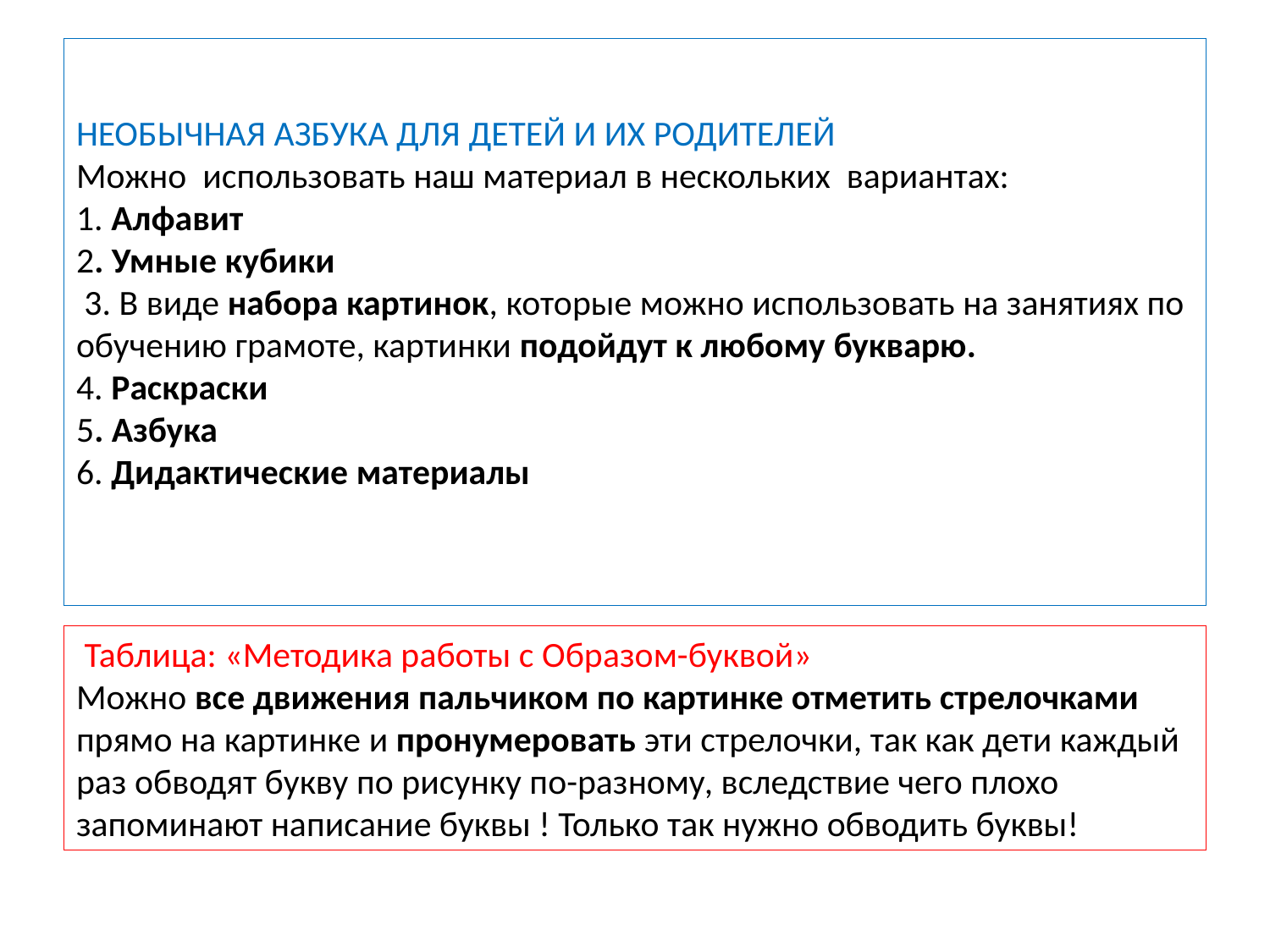

# НЕОБЫЧНАЯ АЗБУКА ДЛЯ ДЕТЕЙ И ИХ РОДИТЕЛЕЙ Можно  использовать наш материал в нескольких  вариантах: 1. Алфавит 2. Умные кубики 3. В виде набора картинок, которые можно использовать на занятиях по обучению грамоте, картинки подойдут к любому букварю. 4. Раскраски 5. Азбука 6. Дидактические материалы
 Таблица: «Методика работы с Образом-буквой»
Можно все движения пальчиком по картинке отметить стрелочками прямо на картинке и пронумеровать эти стрелочки, так как дети каждый раз обводят букву по рисунку по-разному, вследствие чего плохо запоминают написание буквы ! Только так нужно обводить буквы!